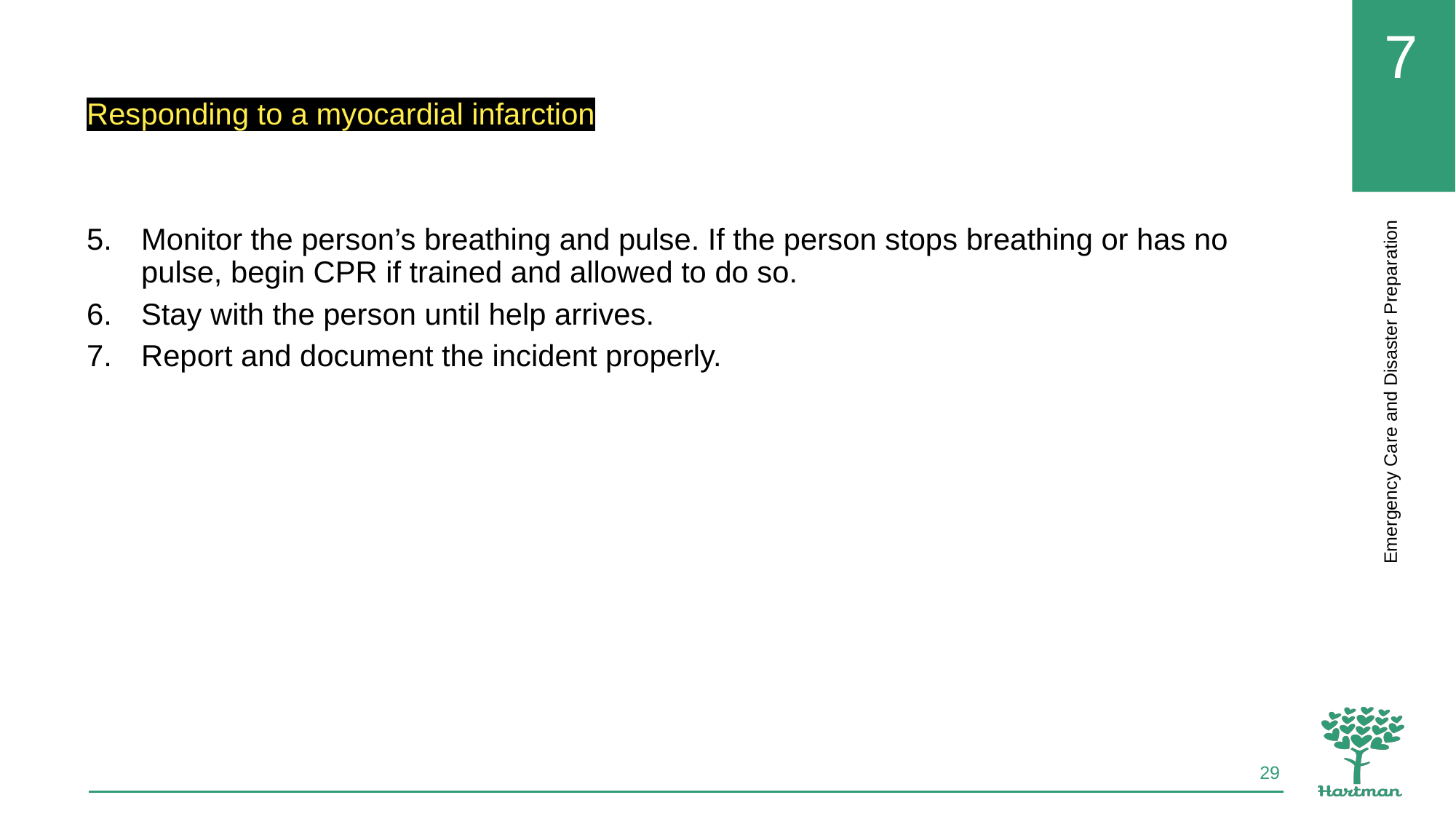

Responding to a myocardial infarction

Monitor the person’s breathing and pulse. If the person stops breathing or has no pulse, begin CPR if trained and allowed to do so.
Stay with the person until help arrives.
Report and document the incident properly.

29